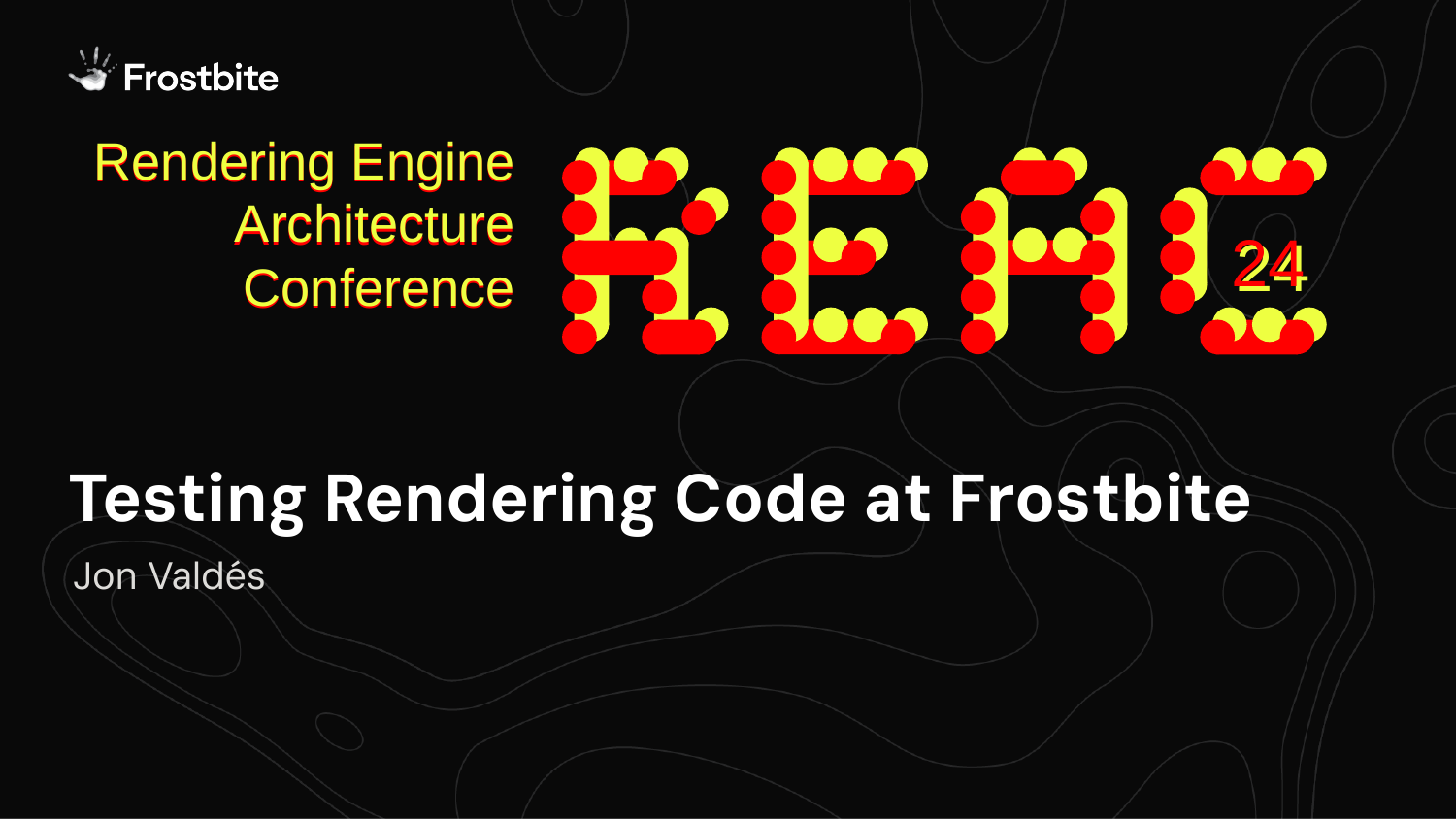

Rendering Engine Architecture Conference
Rendering Engine Architecture Conference

24
24

# Testing Rendering Code at Frostbite
Jon Valdés